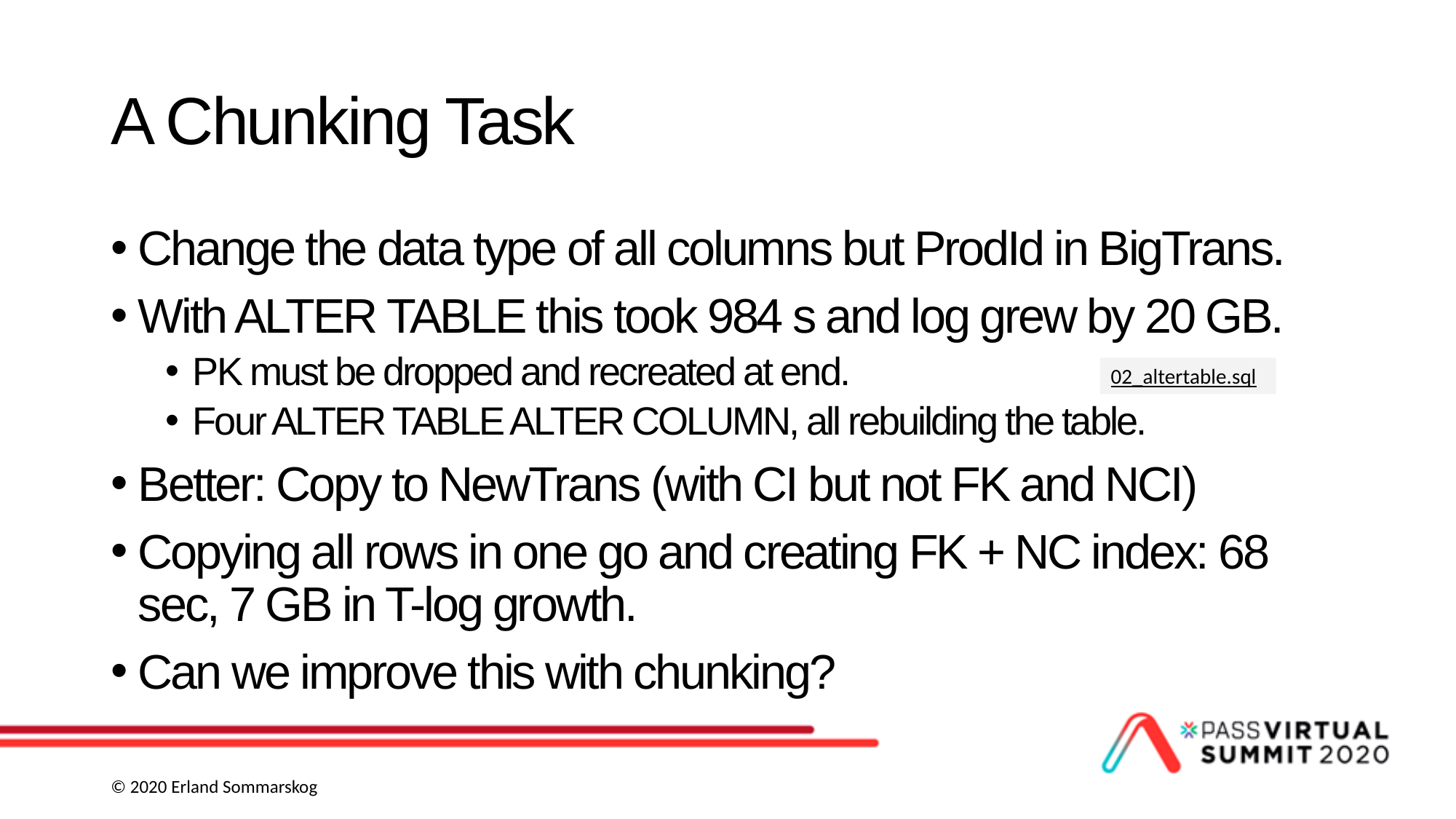

# A Chunking Task
Change the data type of all columns but ProdId in BigTrans.
With ALTER TABLE this took 984 s and log grew by 20 GB.
PK must be dropped and recreated at end.
Four ALTER TABLE ALTER COLUMN, all rebuilding the table.
Better: Copy to NewTrans (with CI but not FK and NCI)
Copying all rows in one go and creating FK + NC index: 68 sec, 7 GB in T-log growth.
Can we improve this with chunking?

02_altertable.sql
© 2020 Erland Sommarskog